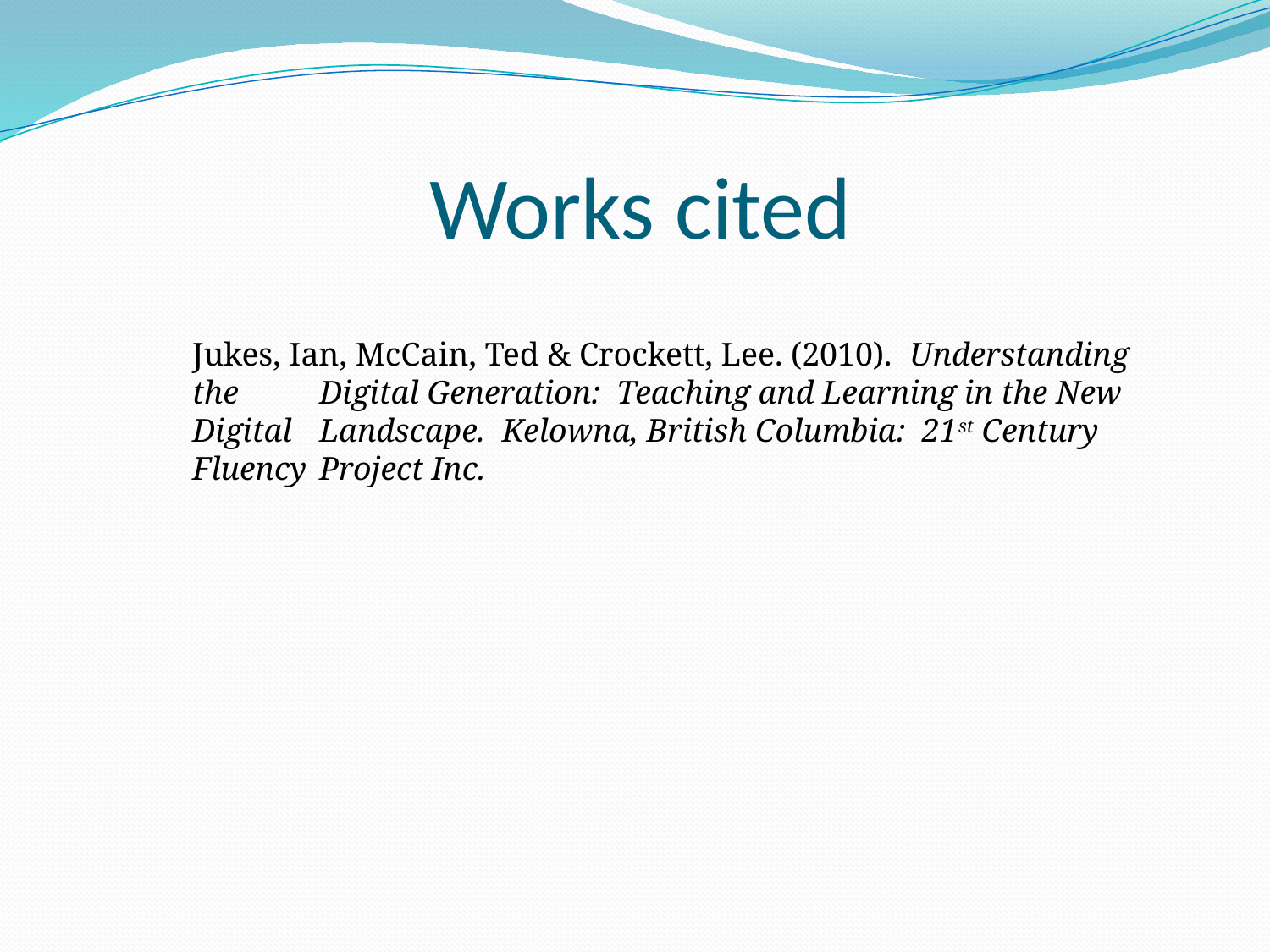

# Works cited
Jukes, Ian, McCain, Ted & Crockett, Lee. (2010).  Understanding the 	Digital Generation:  Teaching and Learning in the New Digital 	Landscape.  Kelowna, British Columbia:  21st Century Fluency 	Project Inc.